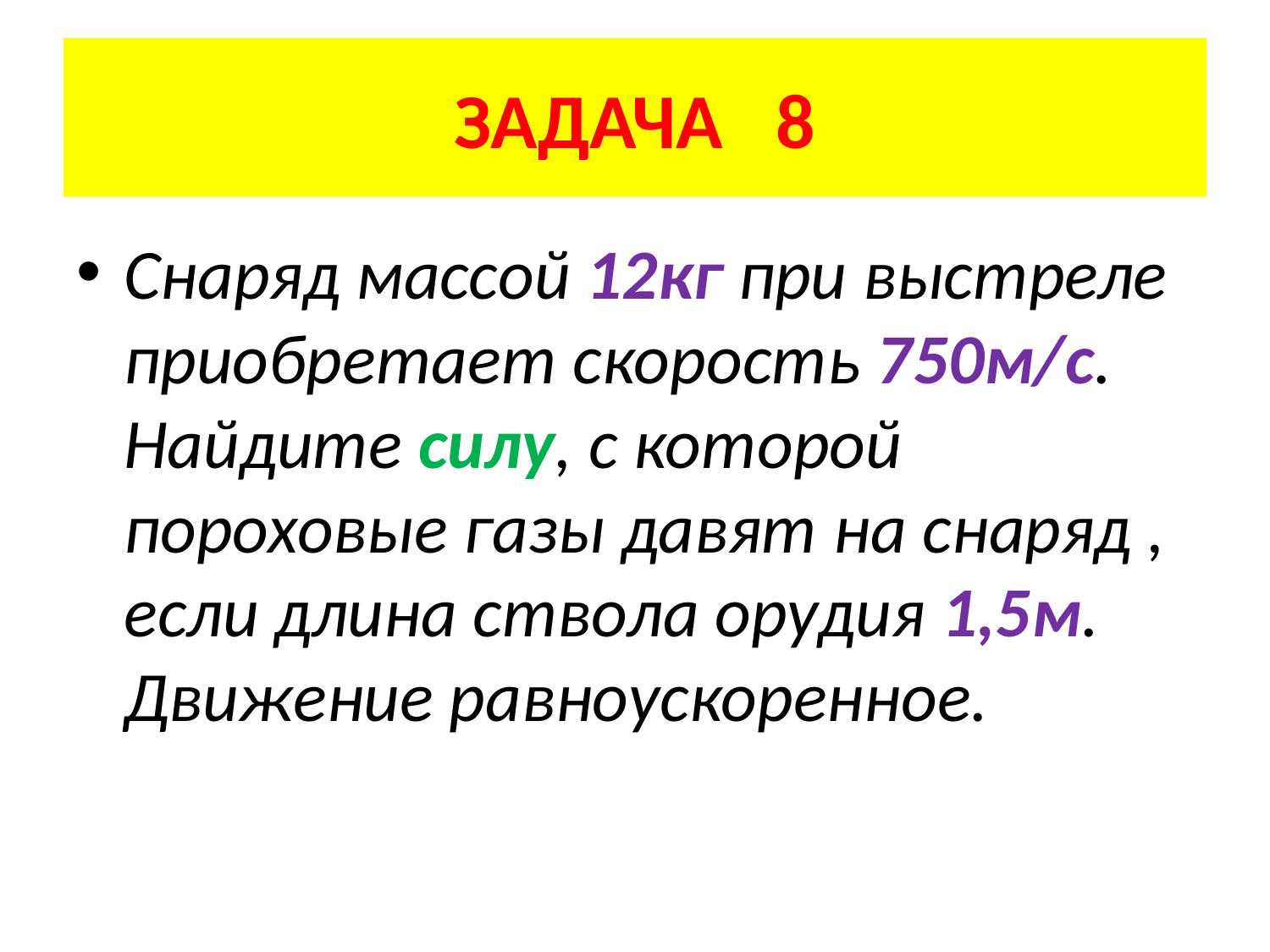

# ЗАДАЧА   8
Снаряд массой 12кг при выстреле приобретает скорость 750м/с. Найдите силу, с которой пороховые газы давят на снаряд , если длина ствола орудия 1,5м. Движение равноускоренное.